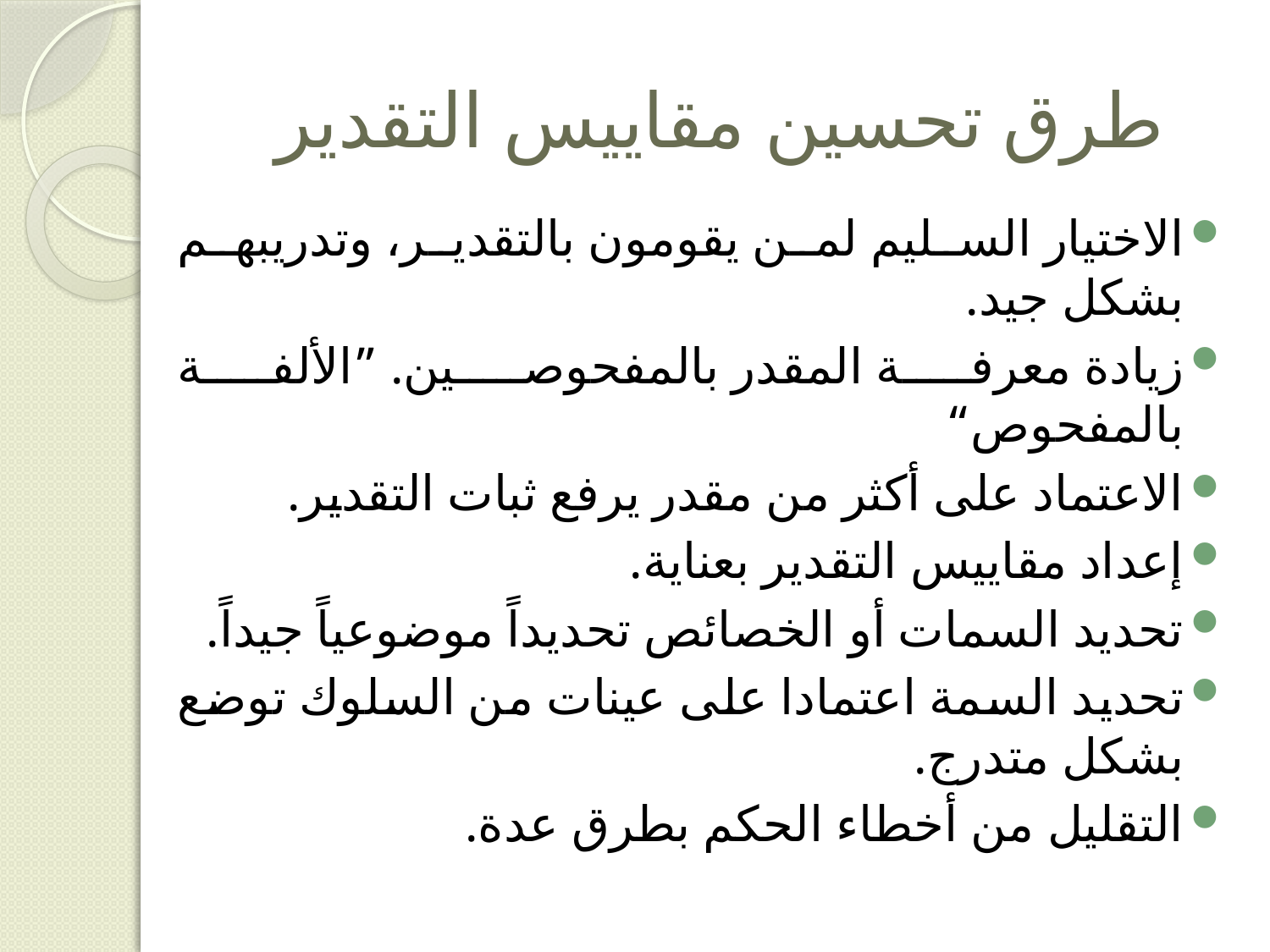

# طرق تحسين مقاييس التقدير
الاختيار السليم لمن يقومون بالتقدير، وتدريبهم بشكل جيد.
زيادة معرفة المقدر بالمفحوصين. ”الألفة بالمفحوص“
الاعتماد على أكثر من مقدر يرفع ثبات التقدير.
إعداد مقاييس التقدير بعناية.
تحديد السمات أو الخصائص تحديداً موضوعياً جيداً.
تحديد السمة اعتمادا على عينات من السلوك توضع بشكل متدرج.
التقليل من أخطاء الحكم بطرق عدة.